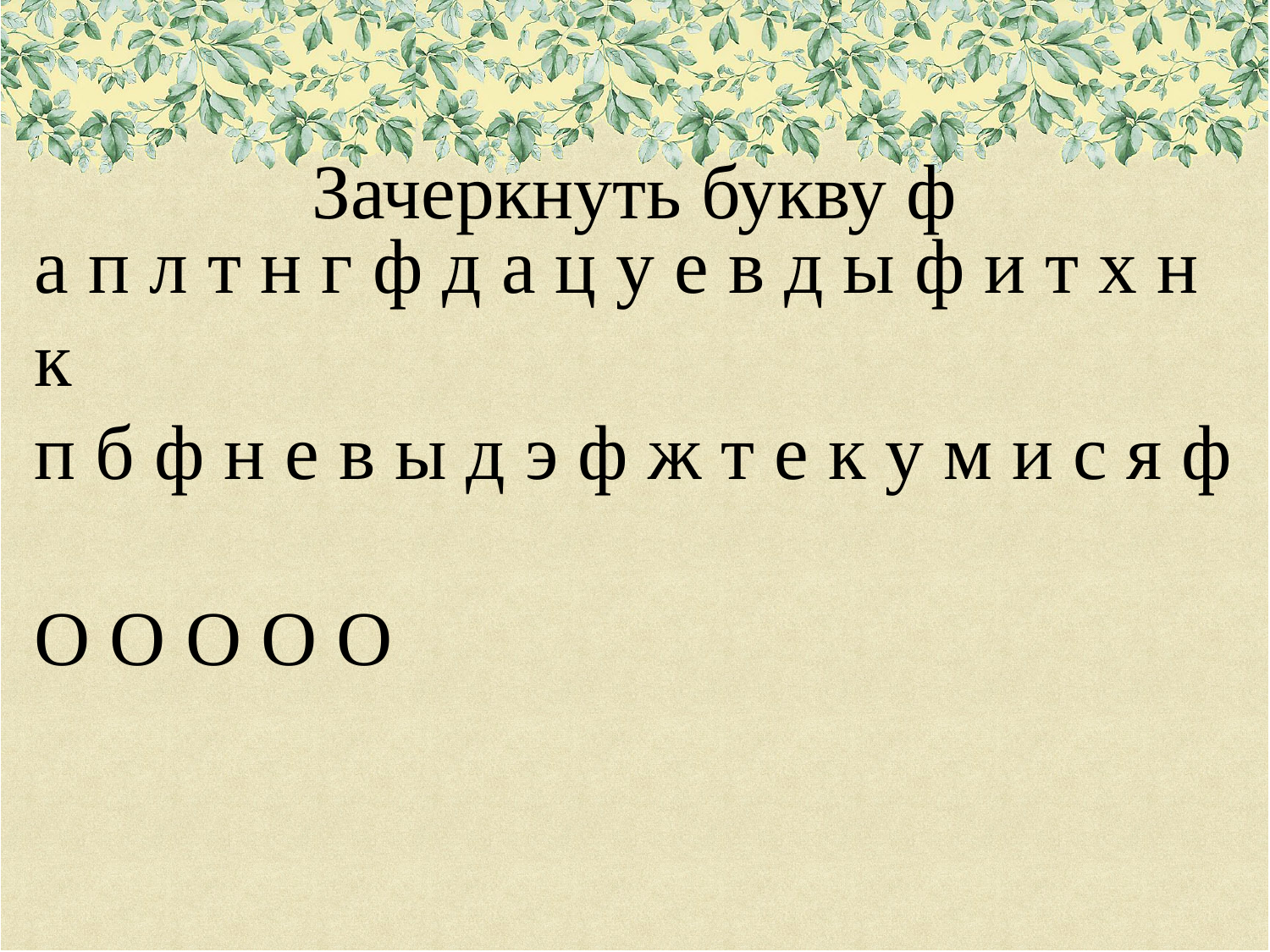

# Зачеркнуть букву ф
а п л т н г ф д а ц у е в д ы ф и т х н к
п б ф н е в ы д э ф ж т е к у м и с я ф

О О О О О